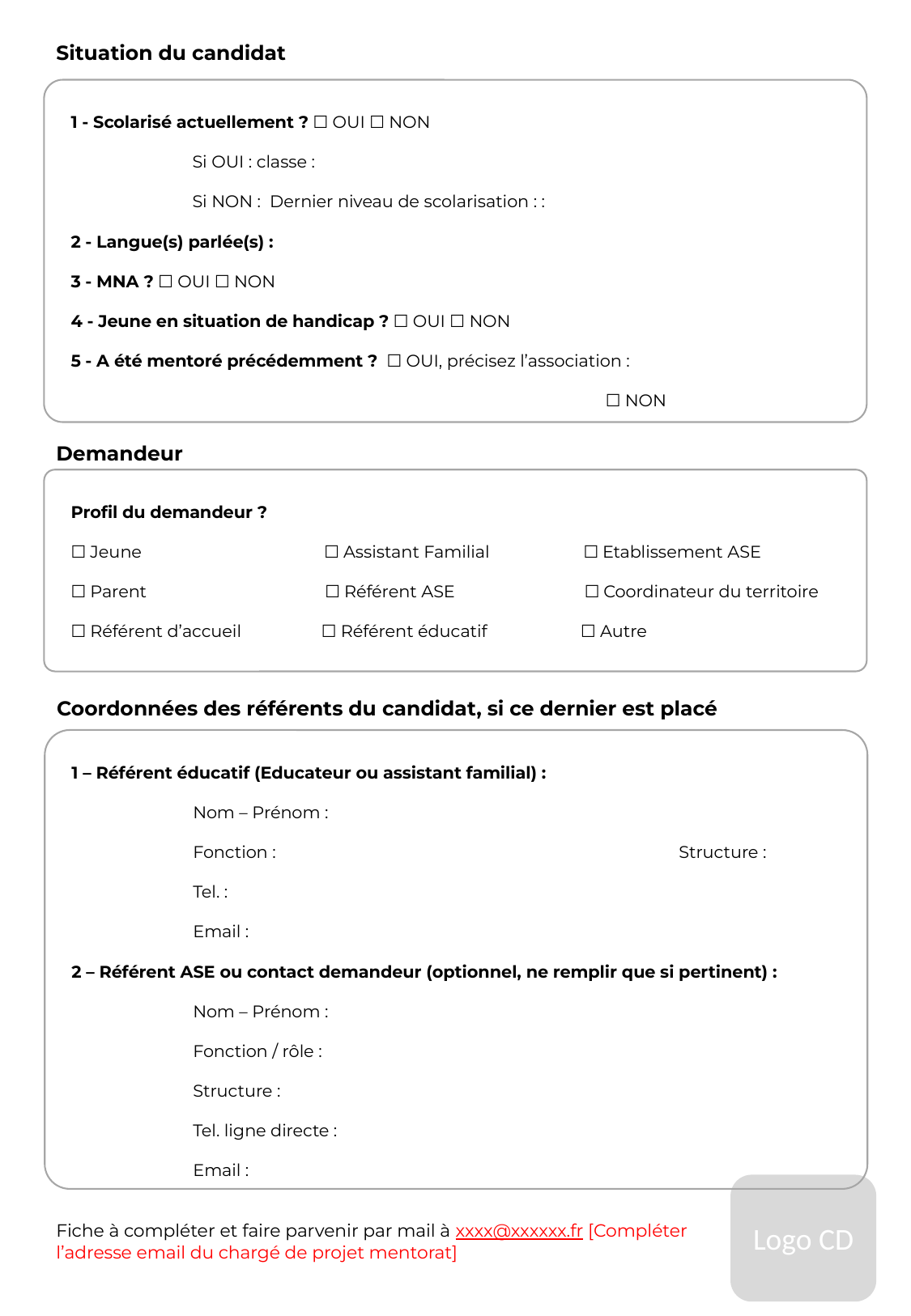

Situation du candidat

1 - Scolarisé actuellement ? ☐ OUI ☐ NON
	Si OUI : classe :
	Si NON :  Dernier niveau de scolarisation : :
2 - Langue(s) parlée(s) :
3 - MNA ? ☐ OUI ☐ NON
4 - Jeune en situation de handicap ? ☐ OUI ☐ NON
5 - A été mentoré précédemment ?  ☐ OUI, précisez l’association :
				           ☐ NON
Demandeur

Profil du demandeur ?
☐ Jeune                                         ☐ Assistant Familial                     ☐ Etablissement ASE
☐ Parent                                        ☐ Référent ASE                             ☐ Coordinateur du territoire
☐ Référent d’accueil                  ☐ Référent éducatif                     ☐ Autre
Coordonnées des référents du candidat, si ce dernier est placé

1 – Référent éducatif (Educateur ou assistant familial) :
	Nom – Prénom :
	Fonction : 				Structure :
	Tel. :
	Email :
2 – Référent ASE ou contact demandeur (optionnel, ne remplir que si pertinent) :
	Nom – Prénom :
	Fonction / rôle :
	Structure :
	Tel. ligne directe :
	Email :
Logo CD
Fiche à compléter et faire parvenir par mail à xxxx@xxxxxx.fr [Compléter l’adresse email du chargé de projet mentorat]